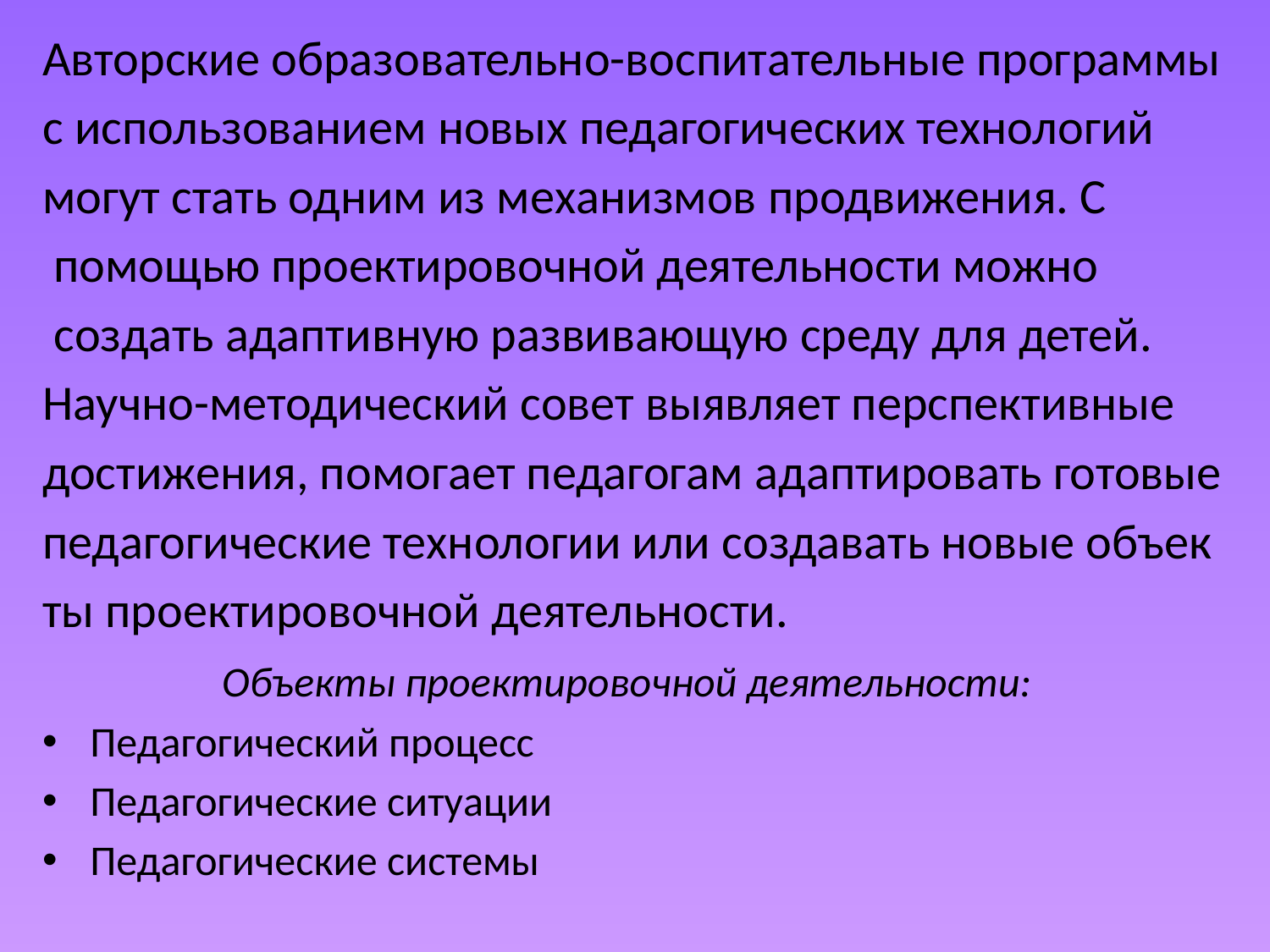

Авторские образовательно-воспитательные программы
с использованием новых педагогических технологий
могут стать одним из механизмов продвижения. С
 помощью проектировочной деятельности можно
 создать адаптивную развивающую среду для детей.
Научно-методический совет выявляет перспективные
достижения, помогает педагогам адаптировать готовые
педагогические технологии или создавать новые объек
ты проектировочной деятельности.
                Объекты проектировочной деятельности:
Педагогический процесс
Педагогические ситуации
Педагогические системы
#